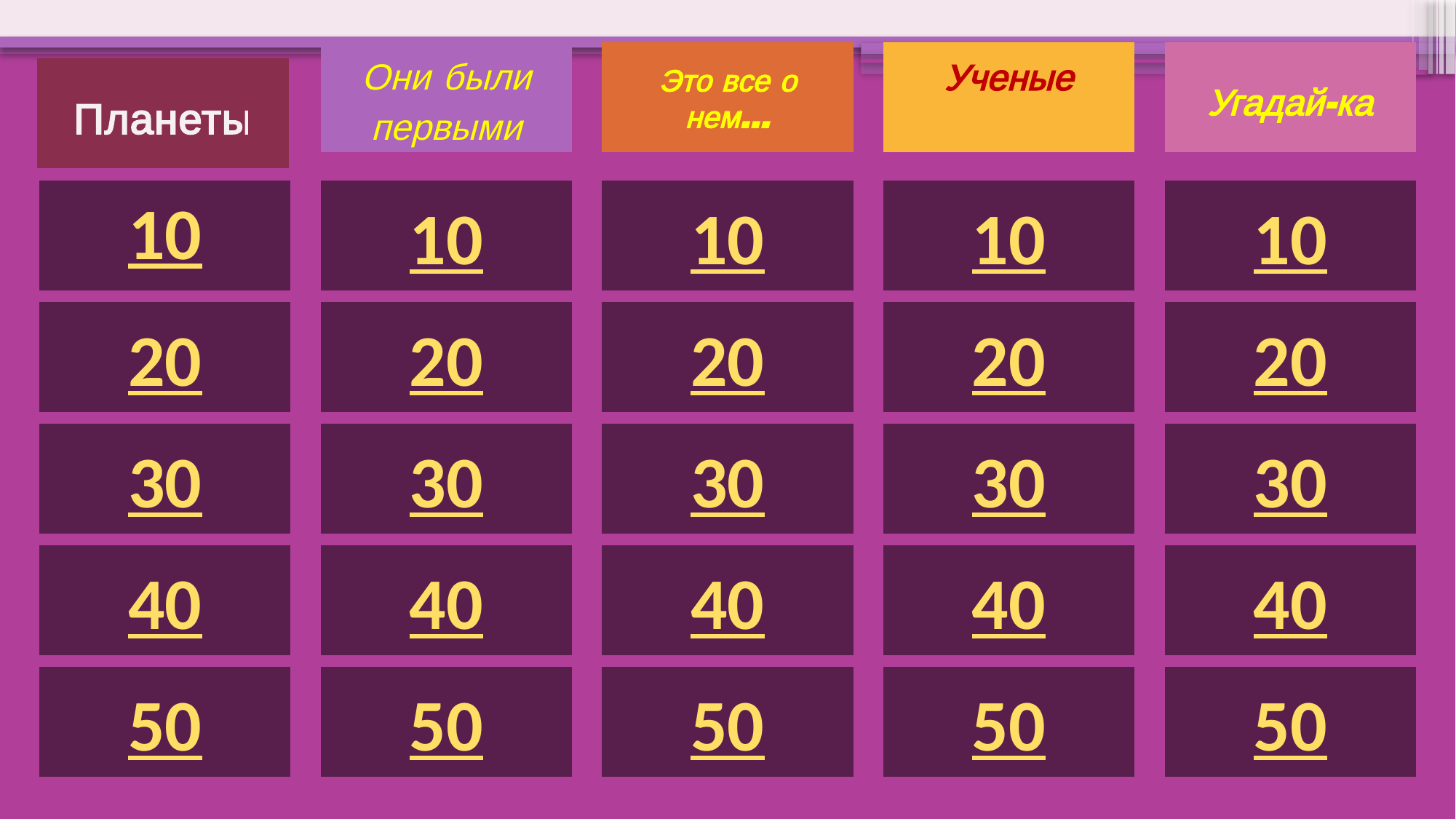

Они были первыми
Это все о нем…

Ученые

Угадай-ка
Планеты
10
10
10
10
10
20
20
20
20
20
30
30
30
30
30
40
40
40
40
40
50
50
50
50
50